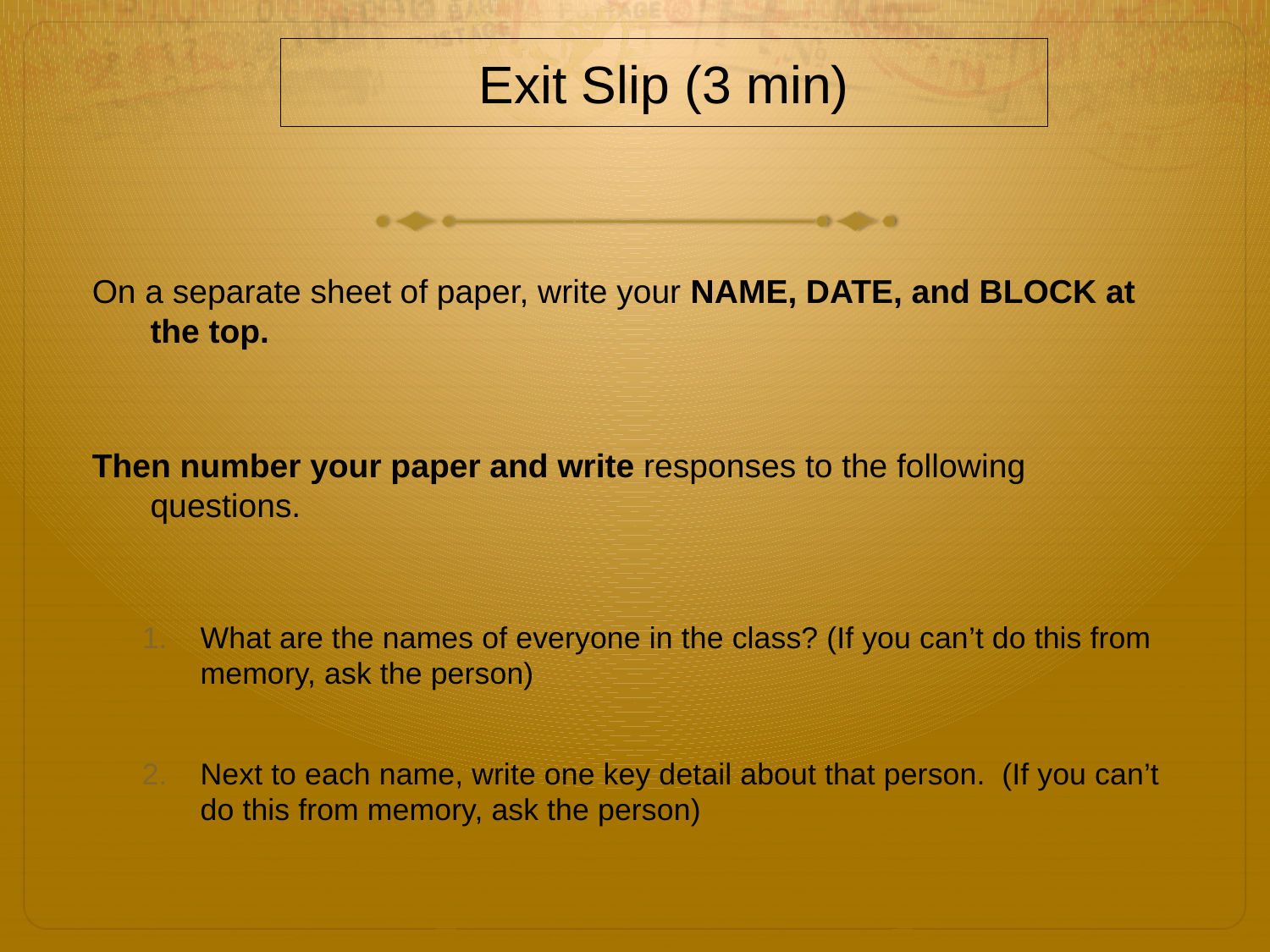

Exit Slip (3 min)
On a separate sheet of paper, write your NAME, DATE, and BLOCK at the top.

Then number your paper and write responses to the following questions.

What are the names of everyone in the class? (If you can’t do this from memory, ask the person)

Next to each name, write one key detail about that person.  (If you can’t do this from memory, ask the person)